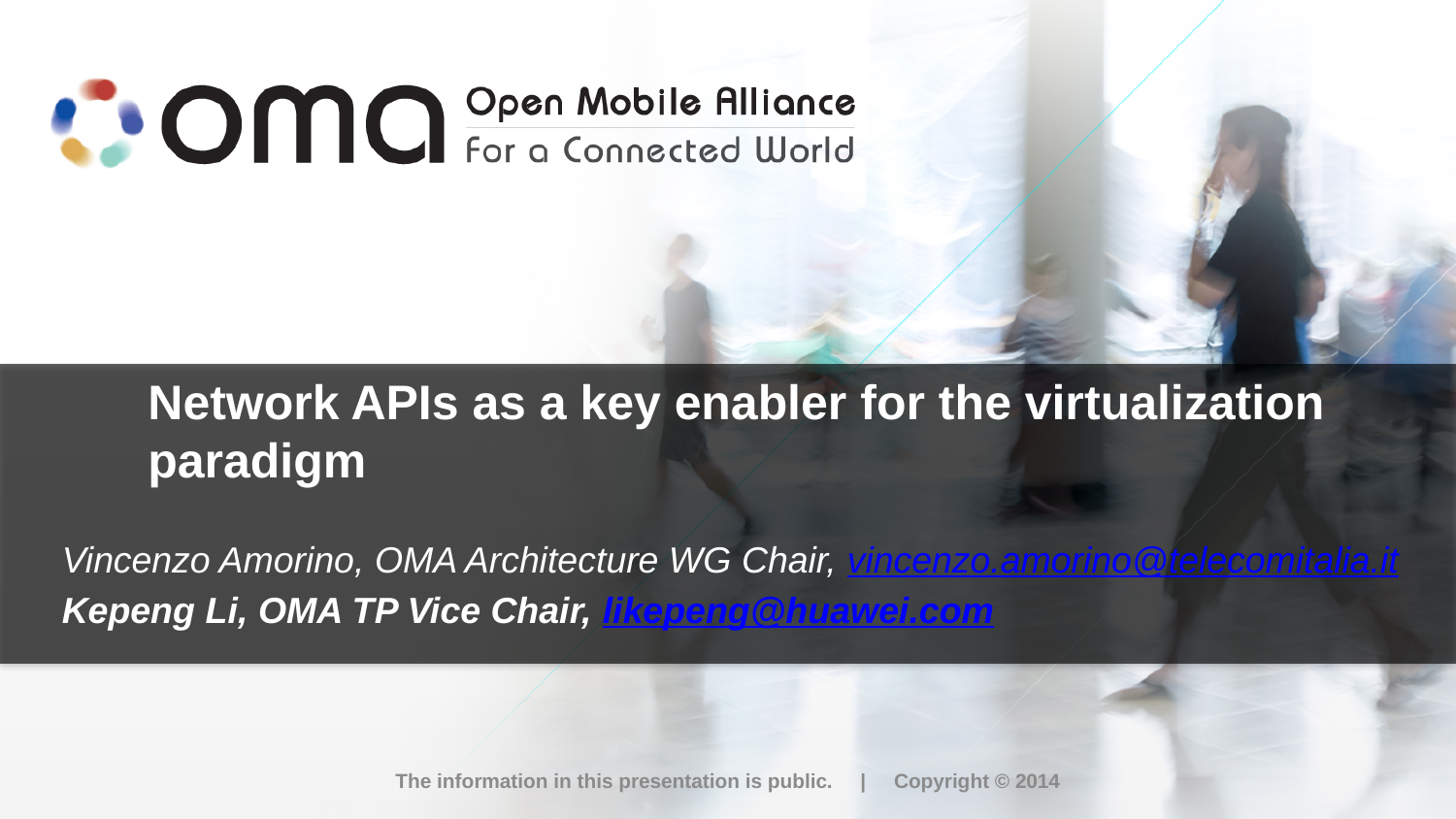

# Network APIs as a key enabler for the virtualization paradigm
Vincenzo Amorino, OMA Architecture WG Chair, vincenzo.amorino@telecomitalia.it
Kepeng Li, OMA TP Vice Chair, likepeng@huawei.com

The information in this presentation is public.     |     Copyright © 2014